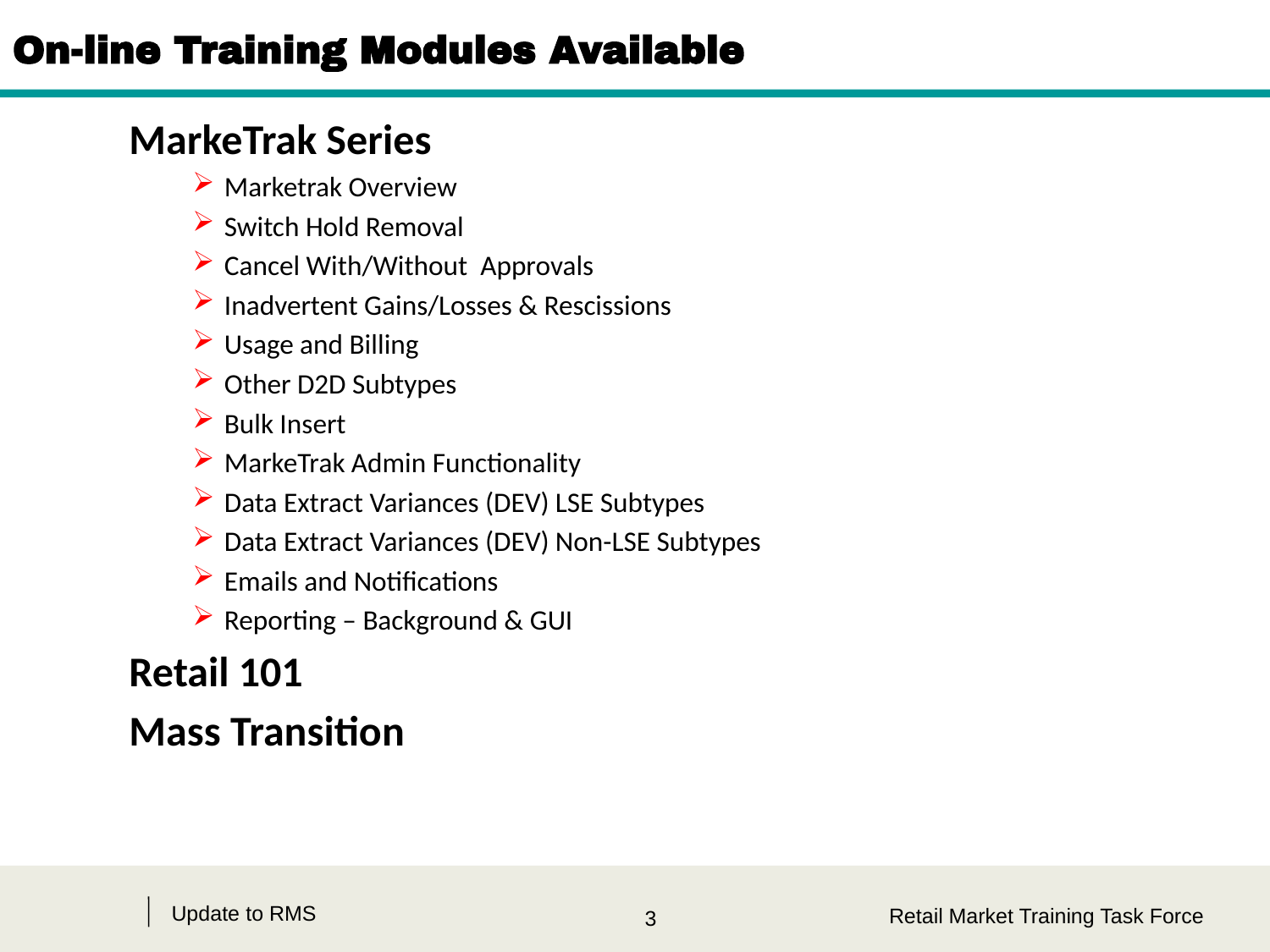

# On-line Training Modules Available
MarkeTrak Series
Marketrak Overview
Switch Hold Removal
Cancel With/Without  Approvals
Inadvertent Gains/Losses & Rescissions
Usage and Billing
Other D2D Subtypes
Bulk Insert
MarkeTrak Admin Functionality
Data Extract Variances (DEV) LSE Subtypes
Data Extract Variances (DEV) Non-LSE Subtypes
Emails and Notifications
Reporting – Background & GUI
Retail 101
Mass Transition
Update to RMS
Retail Market Training Task Force